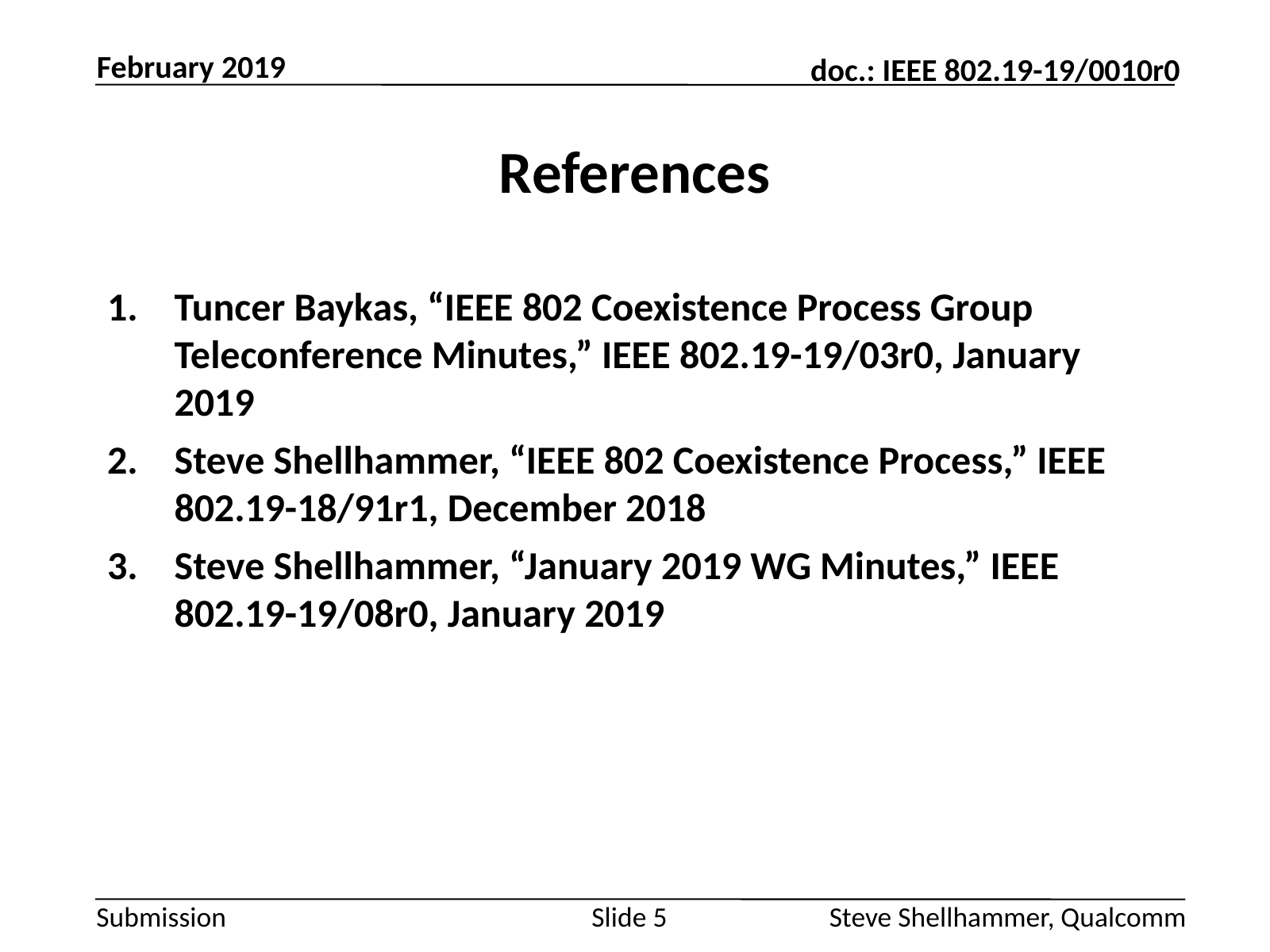

February 2019
# References
Tuncer Baykas, “IEEE 802 Coexistence Process Group Teleconference Minutes,” IEEE 802.19-19/03r0, January 2019
Steve Shellhammer, “IEEE 802 Coexistence Process,” IEEE 802.19-18/91r1, December 2018
Steve Shellhammer, “January 2019 WG Minutes,” IEEE 802.19-19/08r0, January 2019

Slide 5
Steve Shellhammer, Qualcomm